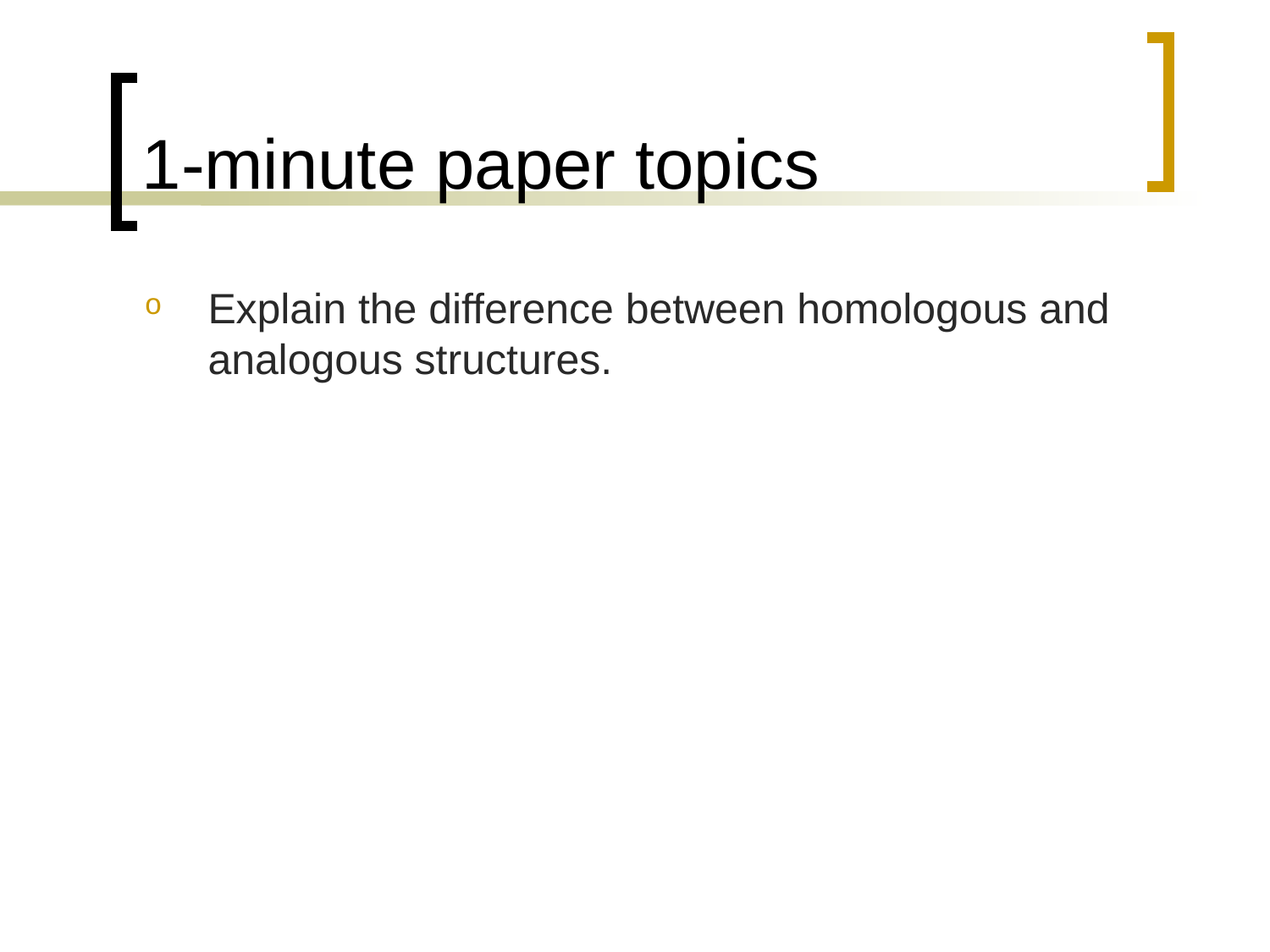

# 1-minute paper topics
Explain the difference between homologous and analogous structures.